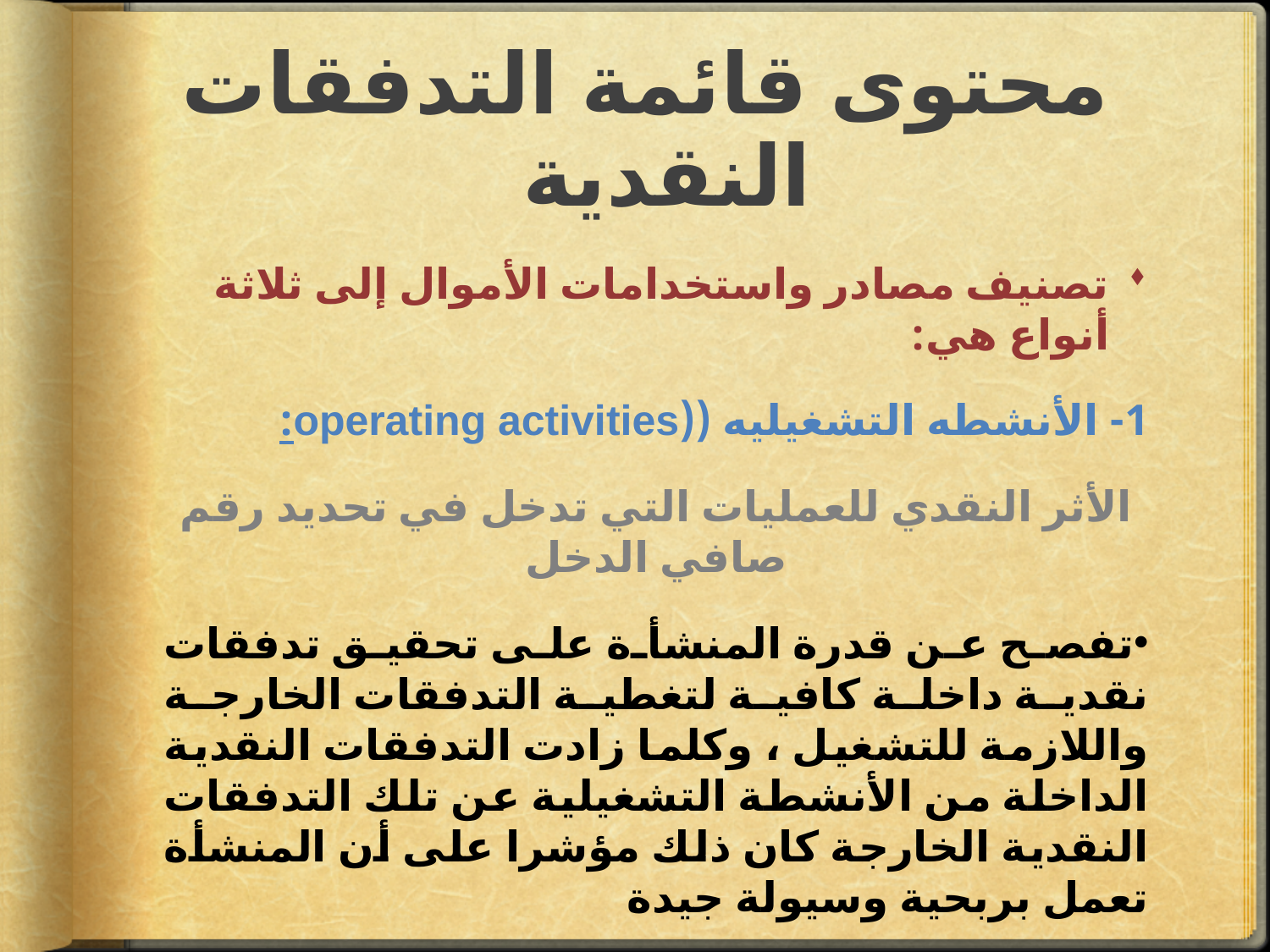

# محتوى قائمة التدفقات النقدية
تصنيف مصادر واستخدامات الأموال إلى ثلاثة أنواع هي:
1- الأنشطه التشغيليه ((operating activities:
الأثر النقدي للعمليات التي تدخل في تحديد رقم صافي الدخل
تفصح عن قدرة المنشأة على تحقيق تدفقات نقدية داخلة كافية لتغطية التدفقات الخارجة واللازمة للتشغيل ، وكلما زادت التدفقات النقدية الداخلة من الأنشطة التشغيلية عن تلك التدفقات النقدية الخارجة كان ذلك مؤشرا على أن المنشأة تعمل بربحية وسيولة جيدة